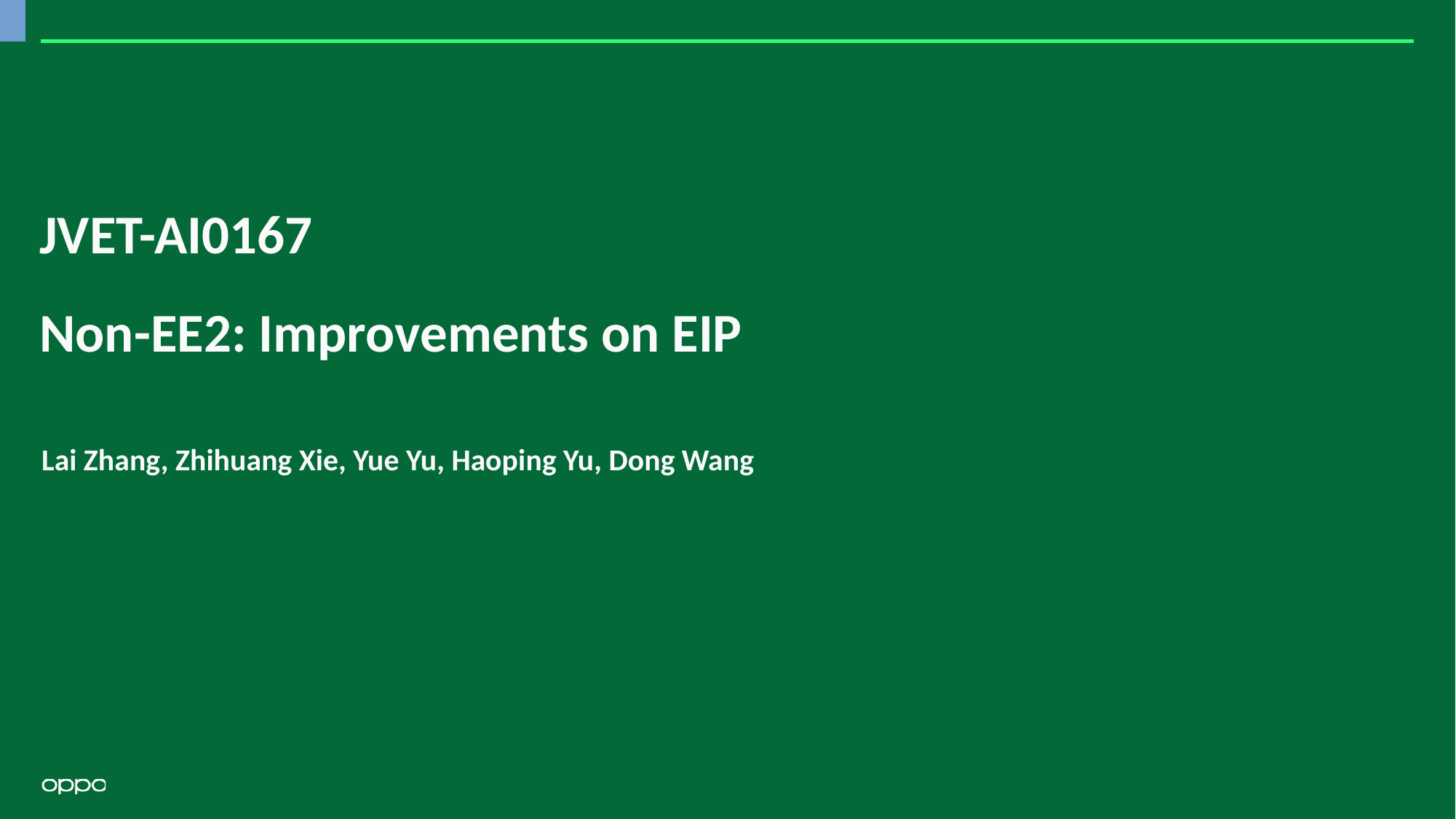

# JVET-AI0167 Non-EE2: Improvements on EIP
Lai Zhang, Zhihuang Xie, Yue Yu, Haoping Yu, Dong Wang